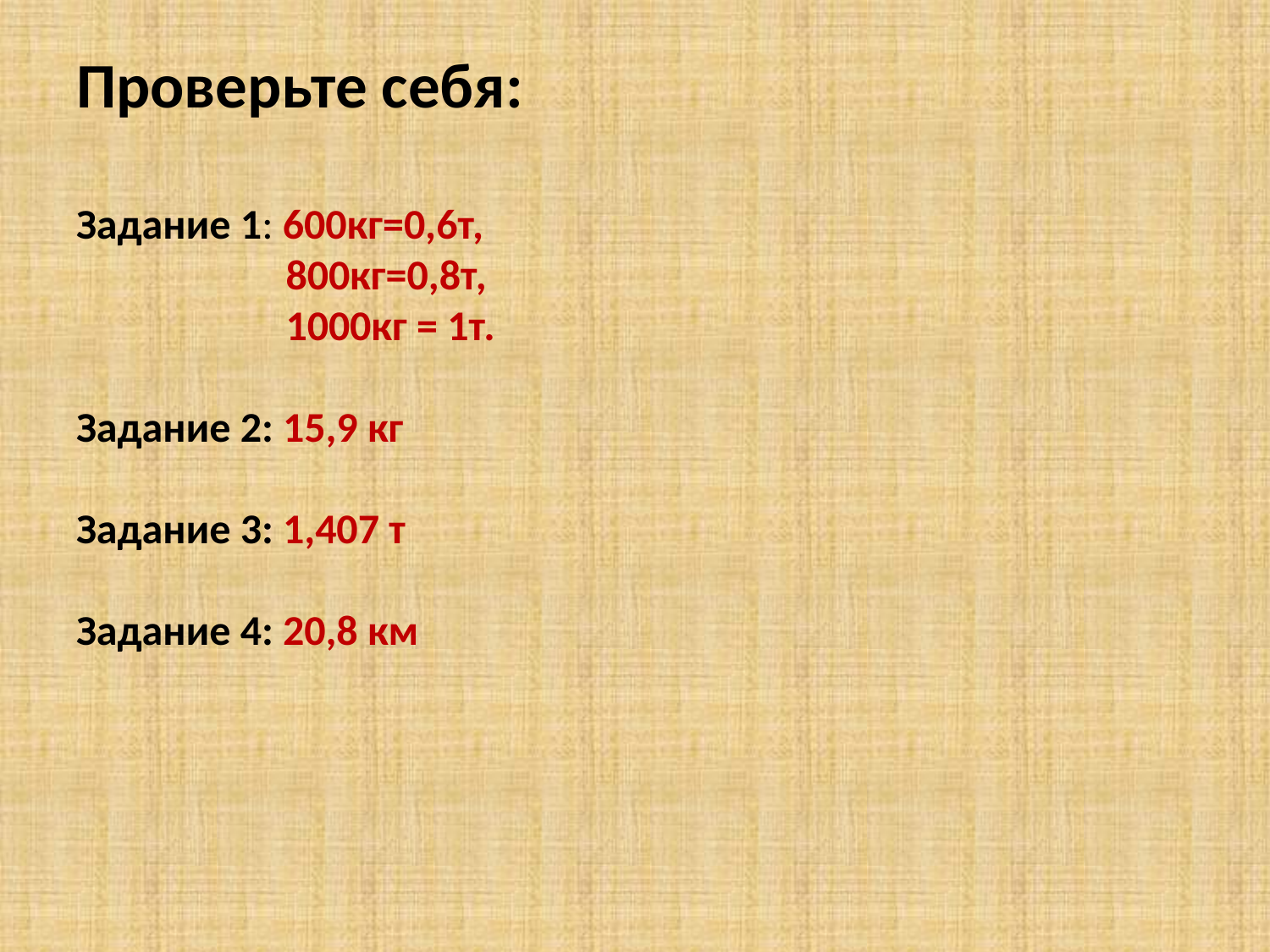

# Проверьте себя: Задание 1: 600кг=0,6т, 800кг=0,8т, 1000кг = 1т. Задание 2: 15,9 кг Задание 3: 1,407 т Задание 4: 20,8 км